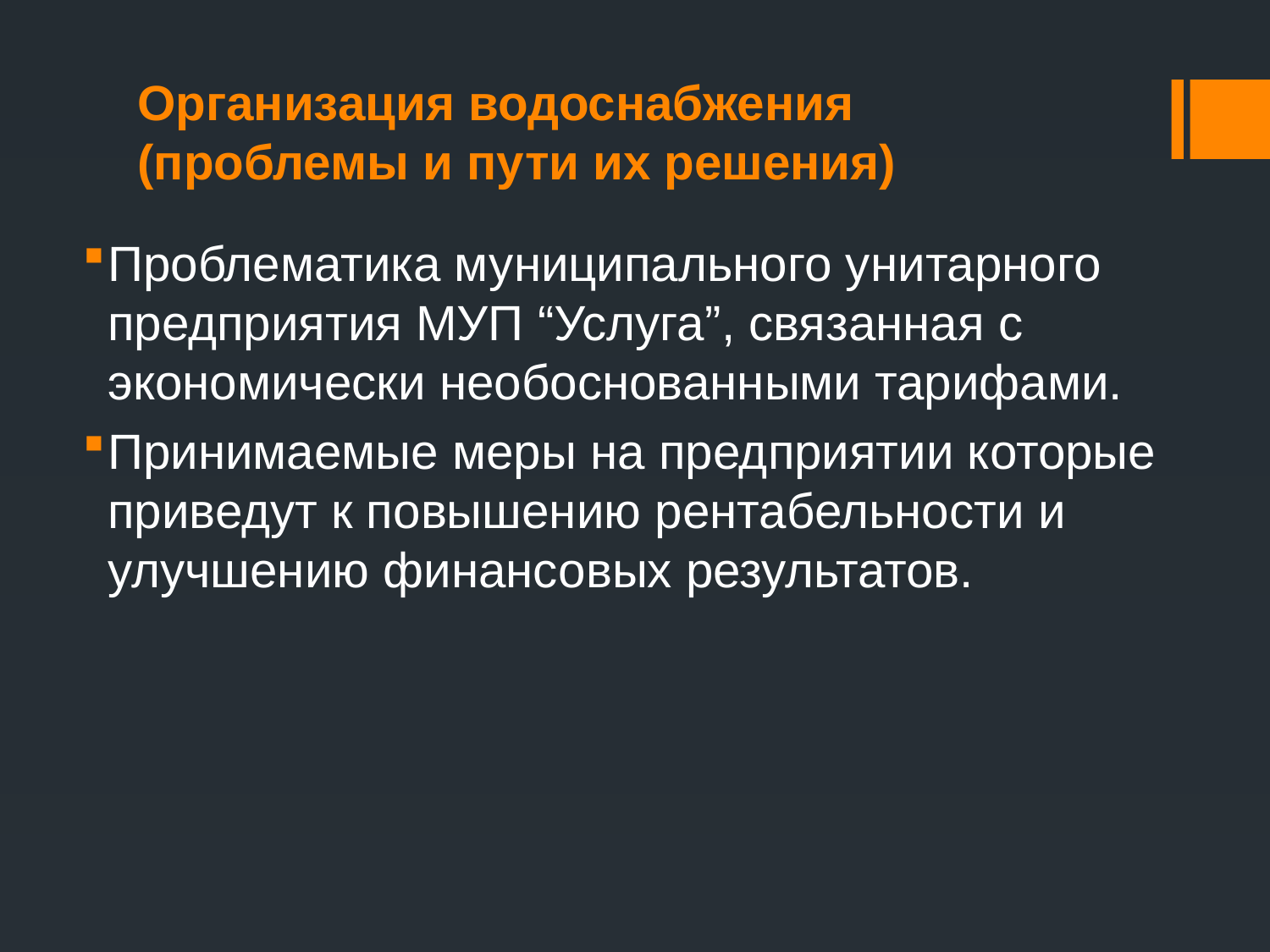

# Организация водоснабжения (проблемы и пути их решения)
Проблематика муниципального унитарного предприятия МУП “Услуга”, связанная с экономически необоснованными тарифами.
Принимаемые меры на предприятии которые приведут к повышению рентабельности и улучшению финансовых результатов.